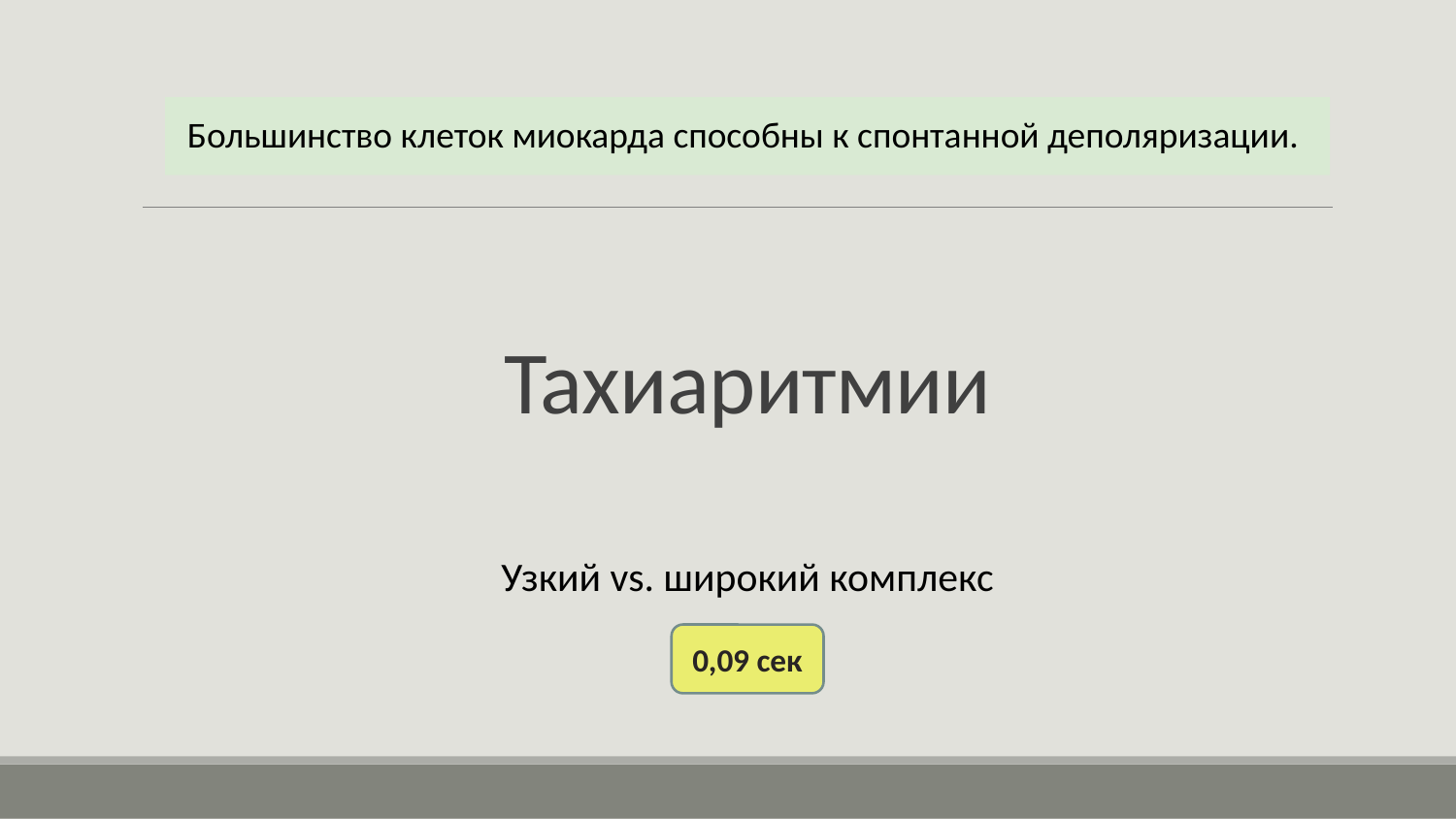

Большинство клеток миокарда способны к спонтанной деполяризации.
# Тахиаритмии
Узкий vs. широкий комплекс
0,09 сек